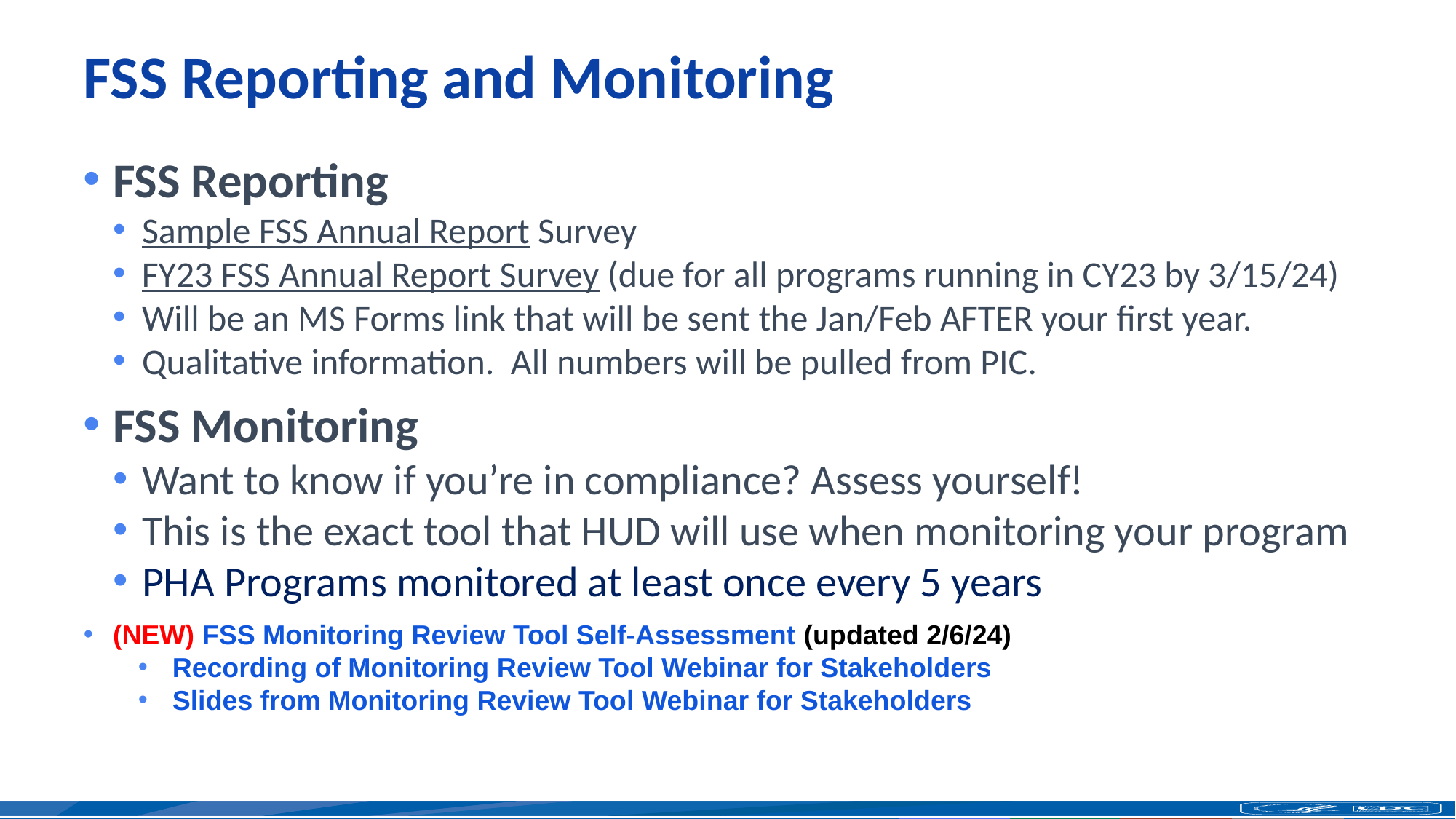

# FSS Reporting and Monitoring
FSS Reporting
Sample FSS Annual Report Survey
FY23 FSS Annual Report Survey (due for all programs running in CY23 by 3/15/24)
Will be an MS Forms link that will be sent the Jan/Feb AFTER your first year.
Qualitative information.  All numbers will be pulled from PIC.
FSS Monitoring
Want to know if you’re in compliance? Assess yourself!
This is the exact tool that HUD will use when monitoring your program
PHA Programs monitored at least once every 5 years
(NEW) FSS Monitoring Review Tool Self-Assessment (updated 2/6/24)
Recording of Monitoring Review Tool Webinar for Stakeholders
Slides from Monitoring Review Tool Webinar for Stakeholders